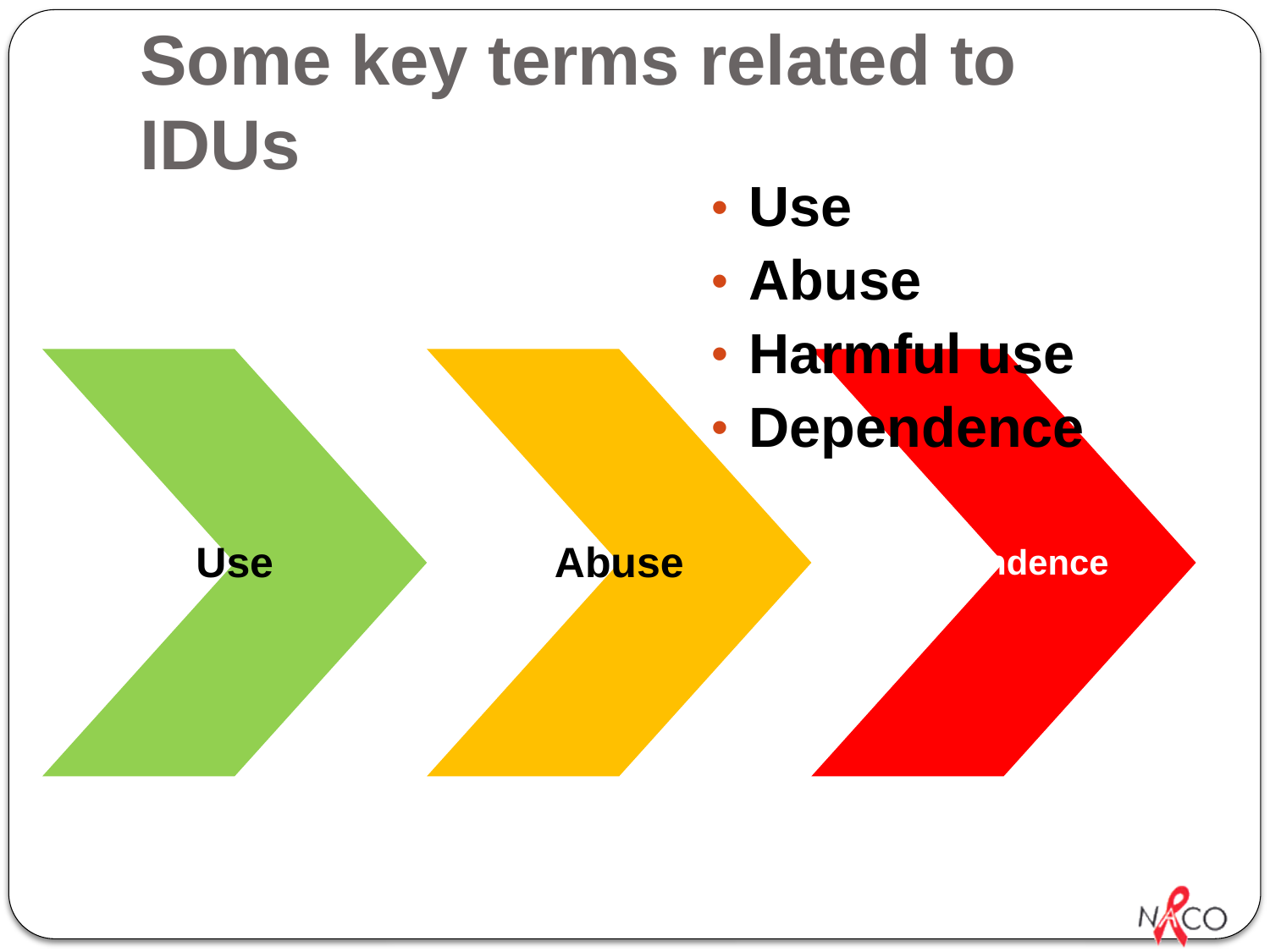

# Some key terms related to IDUs
Use
Abuse
Harmful use
Dependence
Abuse
Dependence
Use